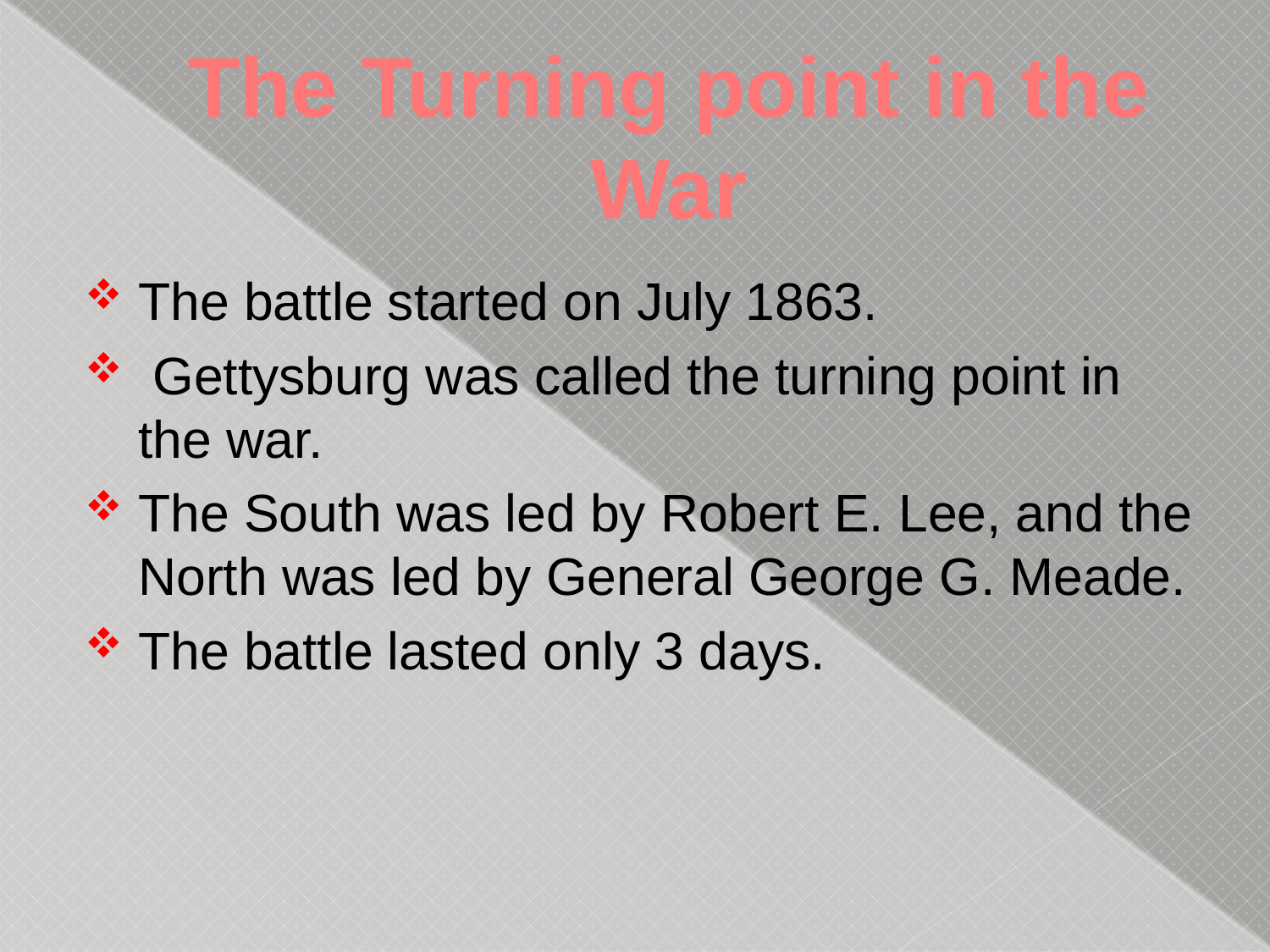

# The Turning point in the War
The battle started on July 1863.
 Gettysburg was called the turning point in the war.
The South was led by Robert E. Lee, and the North was led by General George G. Meade.
The battle lasted only 3 days.